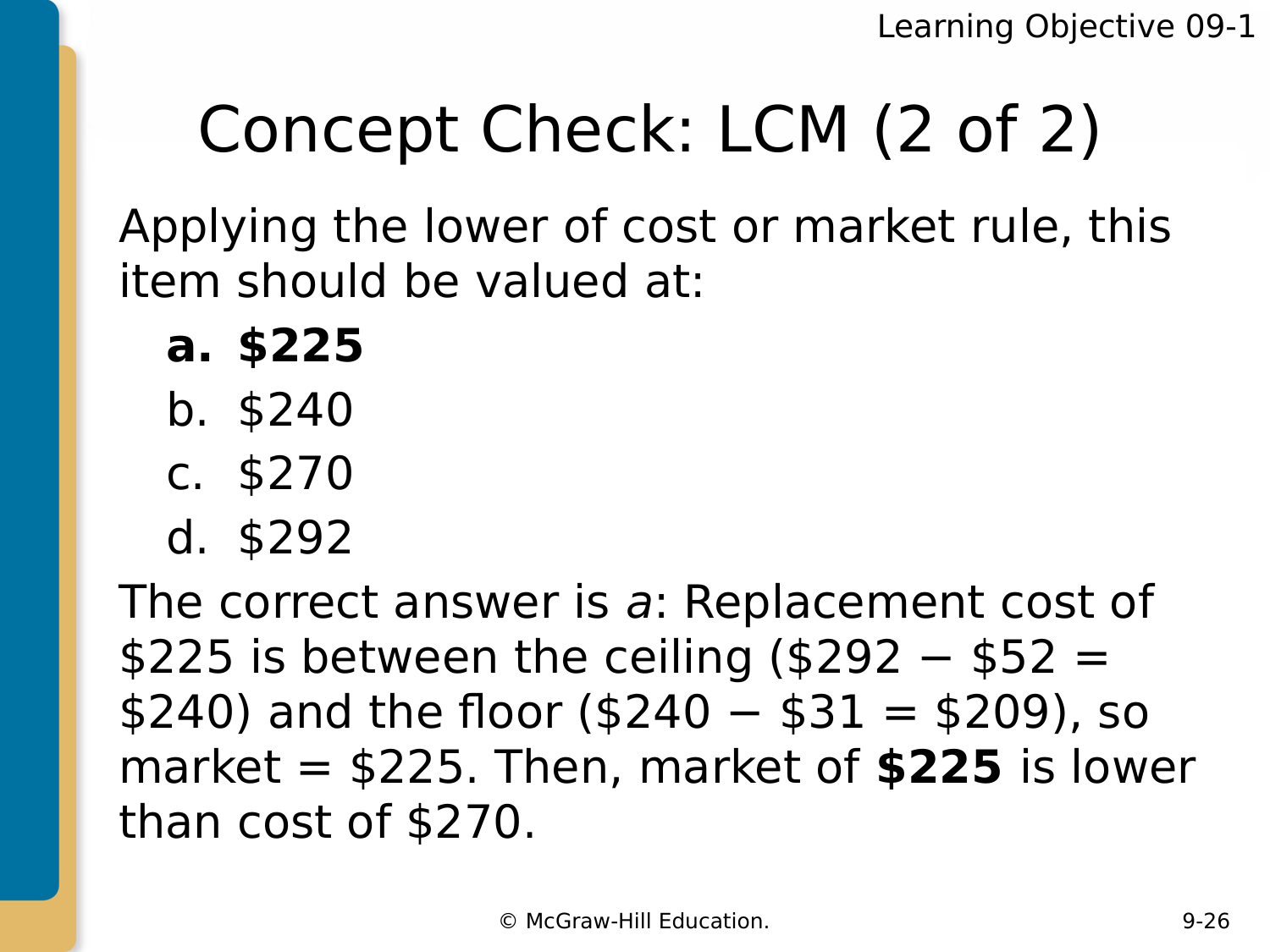

Learning Objective 09-1
# Concept Check: LCM (2 of 2)
Applying the lower of cost or market rule, this item should be valued at:
$225
$240
$270
$292
The correct answer is a: Replacement cost of $225 is between the ceiling ($292 − $52 = $240) and the floor ($240 − $31 = $209), so market = $225. Then, market of $225 is lower than cost of $270.